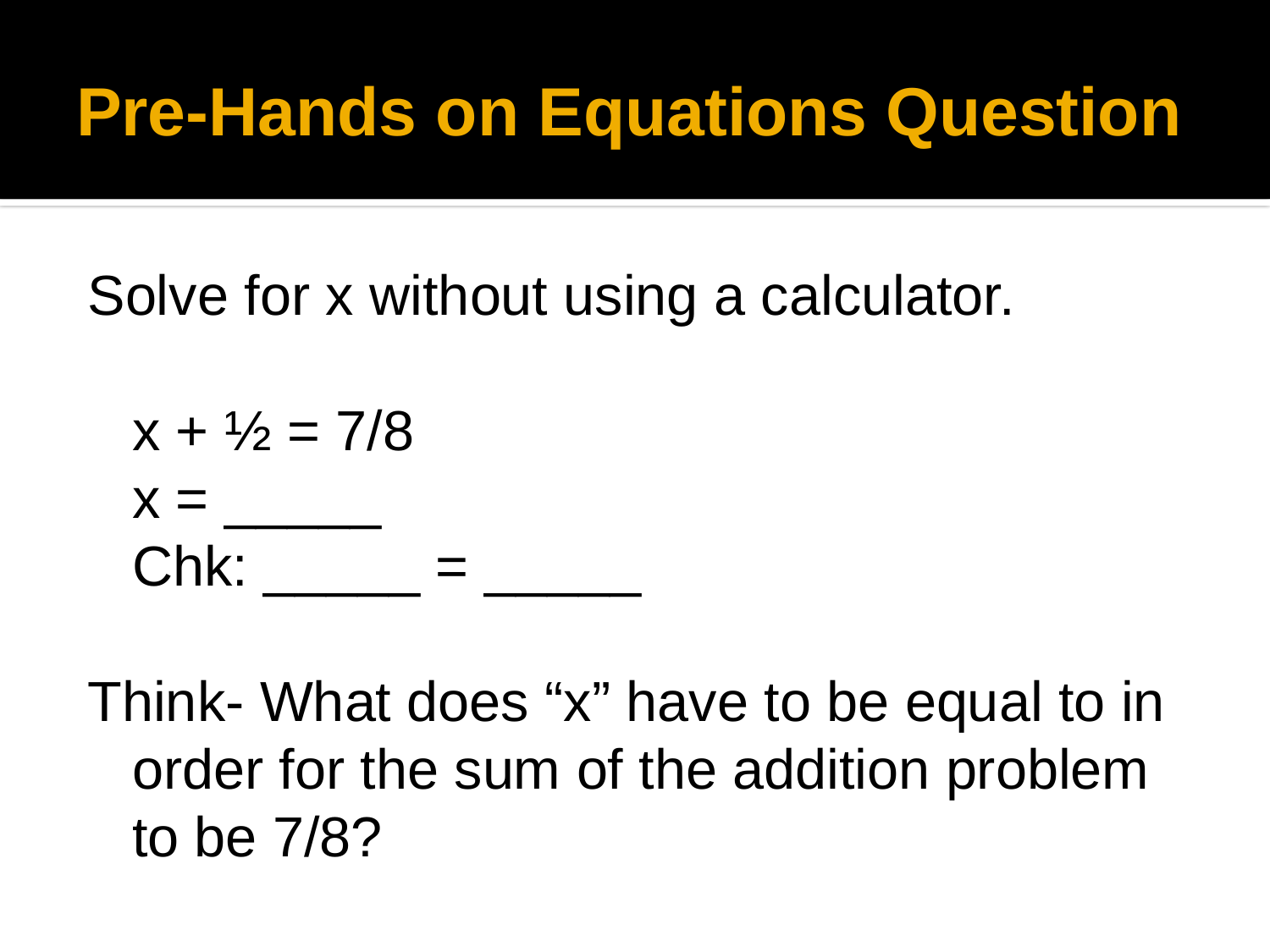

# Pre-Hands on Equations Question
Solve for x without using a calculator.

	x + ½ = 7/8
	x = _____
	Chk: _____ = _____

Think- What does “x” have to be equal to in order for the sum of the addition problem to be 7/8?